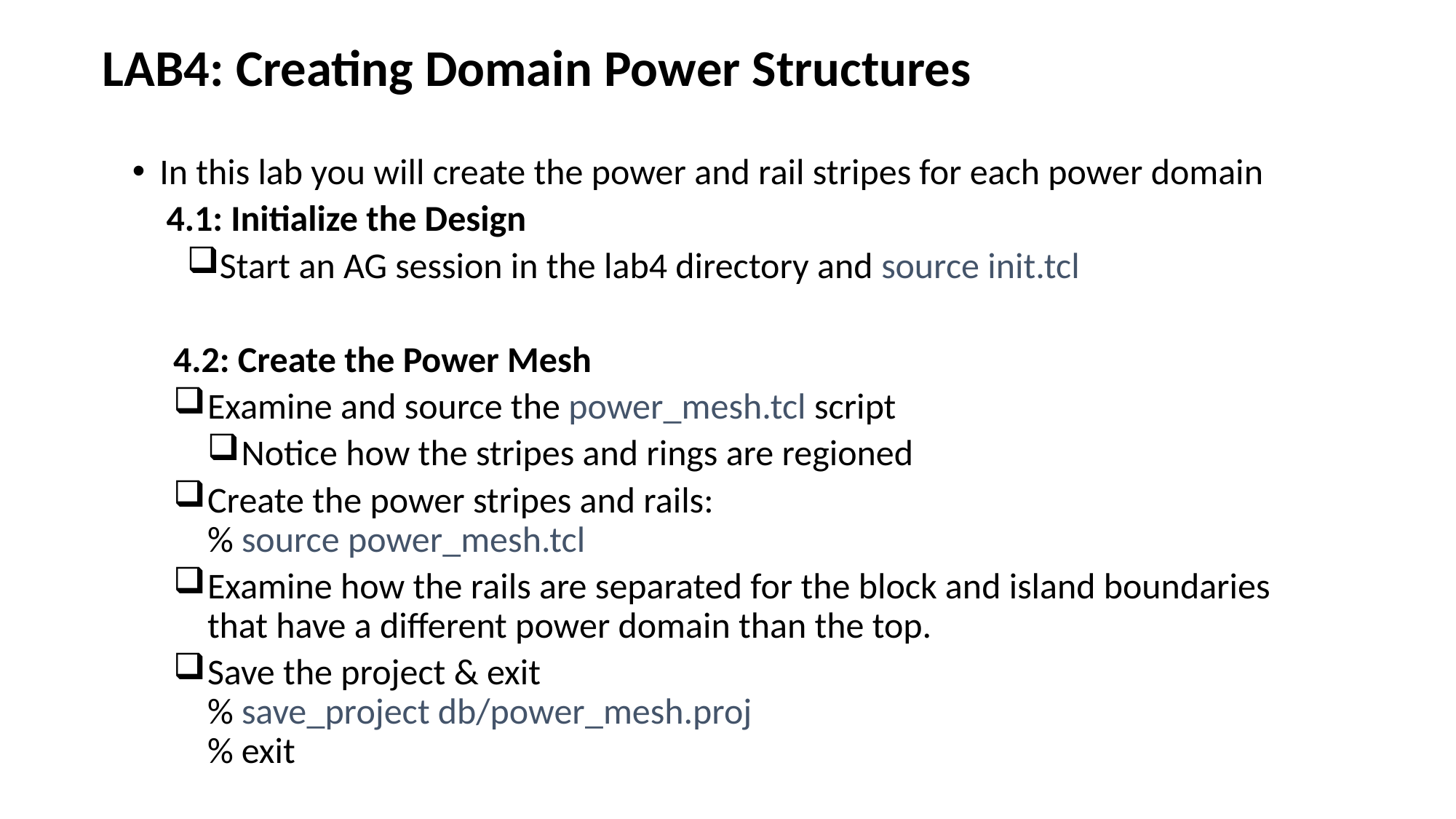

# LAB4: Creating Domain Power Structures
In this lab you will create the power and rail stripes for each power domain
4.1: Initialize the Design
Start an AG session in the lab4 directory and source init.tcl

4.2: Create the Power Mesh
Examine and source the power_mesh.tcl script
Notice how the stripes and rings are regioned
Create the power stripes and rails:
% source power_mesh.tcl
Examine how the rails are separated for the block and island boundaries that have a different power domain than the top.
Save the project & exit
% save_project db/power_mesh.proj
% exit